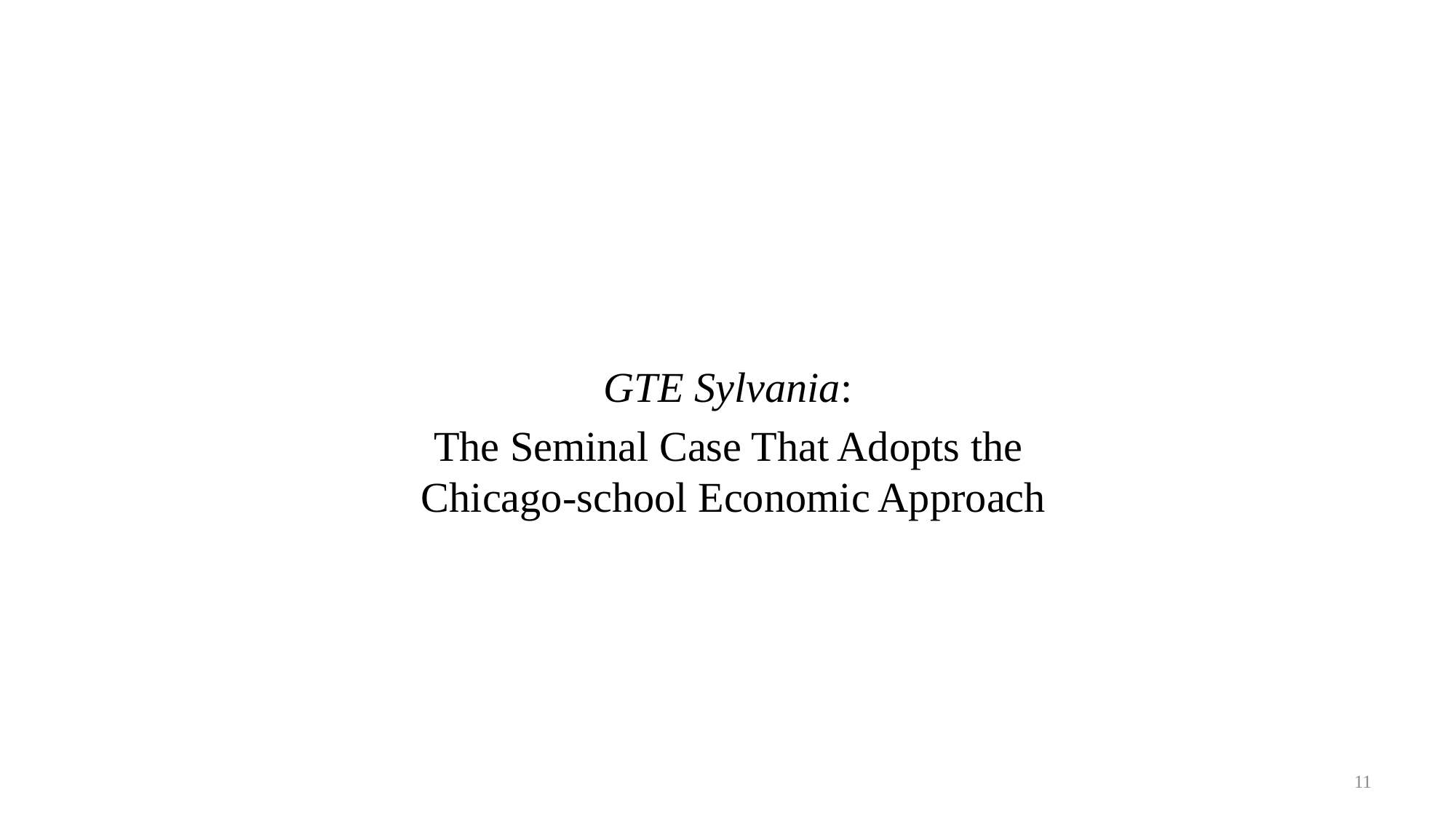

GTE Sylvania:
The Seminal Case That Adopts the
Chicago-school Economic Approach
#
11